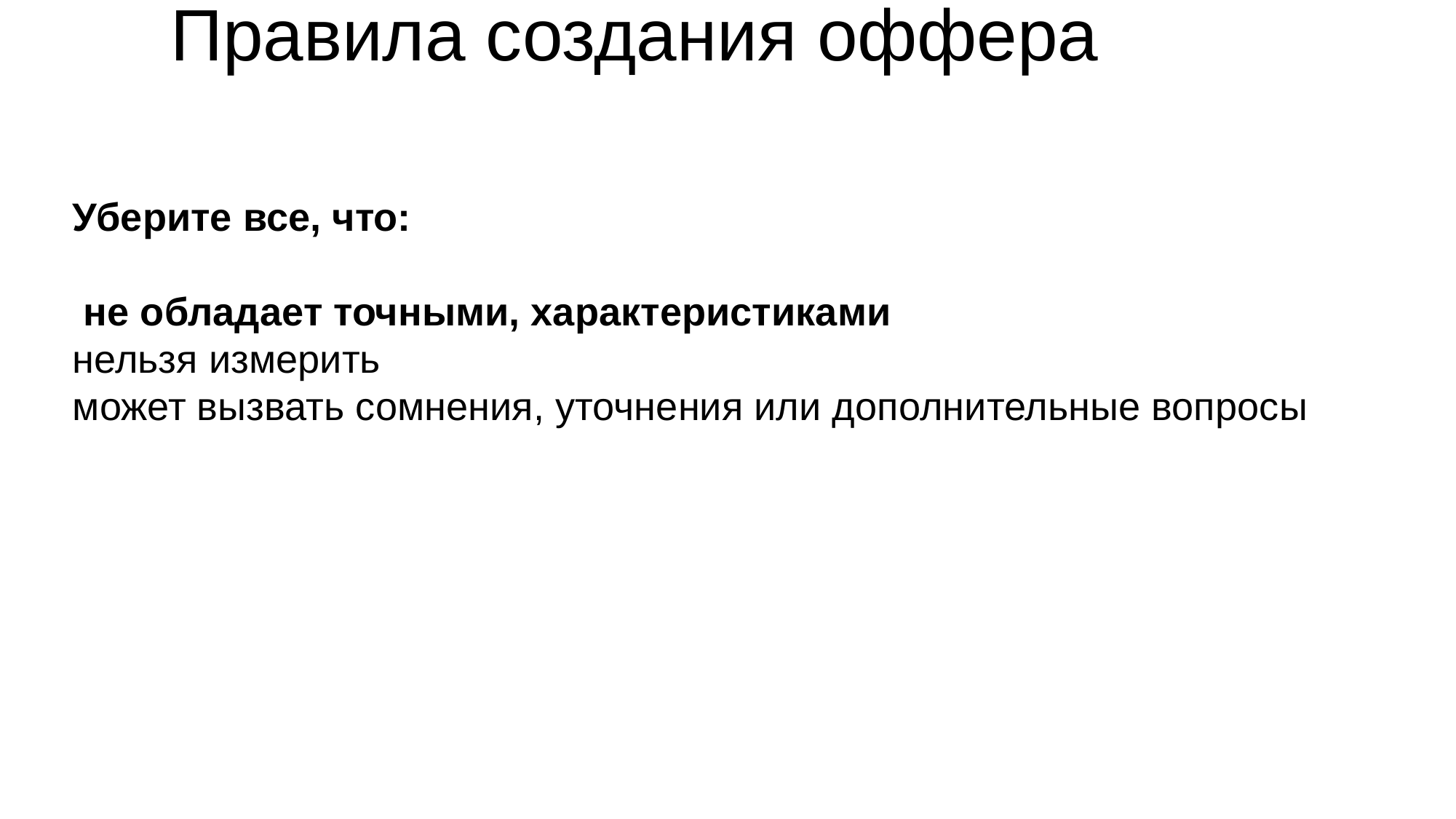

# Правила создания оффера

Уберите все, что:

 не обладает точными, характеристиками
нельзя измерить
может вызвать сомнения, уточнения или дополнительные вопросы